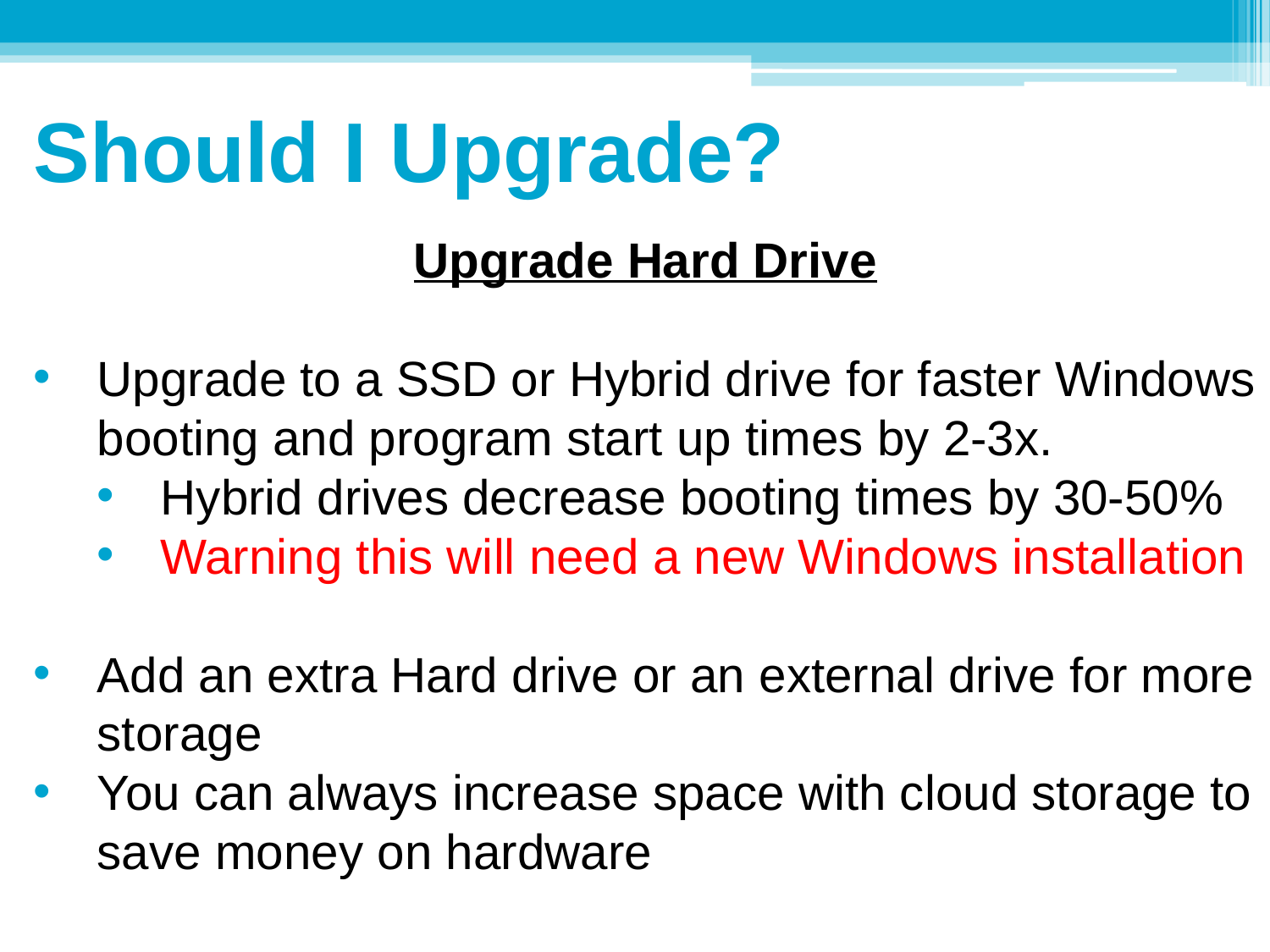

# Should I Upgrade?

Upgrade Hard Drive

Upgrade to a SSD or Hybrid drive for faster Windows booting and program start up times by 2-3x.
Hybrid drives decrease booting times by 30-50%
Warning this will need a new Windows installation

Add an extra Hard drive or an external drive for more storage
You can always increase space with cloud storage to save money on hardware